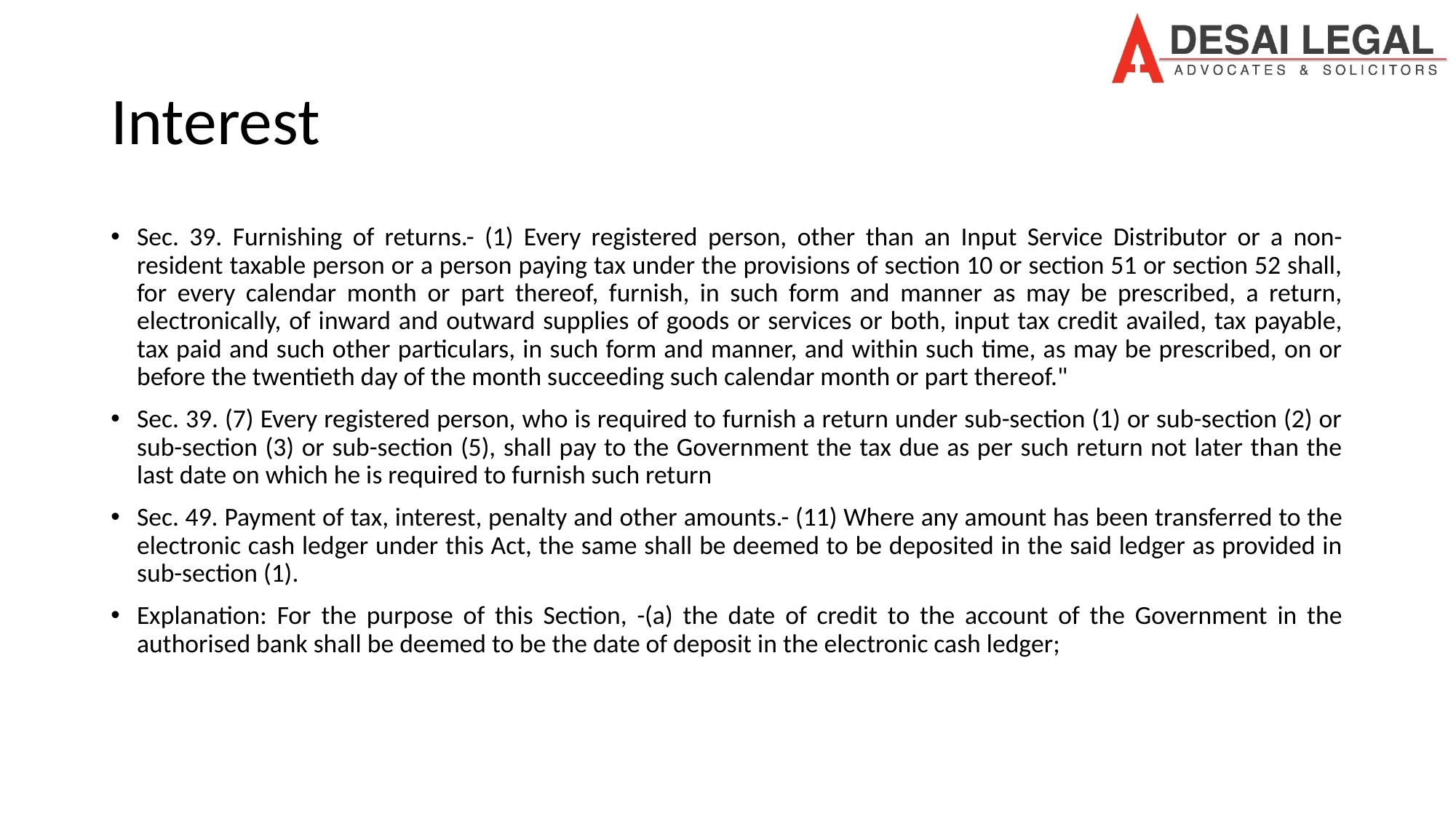

# Interest
Sec. 39. Furnishing of returns.- (1) Every registered person, other than an Input Service Distributor or a non-resident taxable person or a person paying tax under the provisions of section 10 or section 51 or section 52 shall, for every calendar month or part thereof, furnish, in such form and manner as may be prescribed, a return, electronically, of inward and outward supplies of goods or services or both, input tax credit availed, tax payable, tax paid and such other particulars, in such form and manner, and within such time, as may be prescribed, on or before the twentieth day of the month succeeding such calendar month or part thereof."
Sec. 39. (7) Every registered person, who is required to furnish a return under sub-section (1) or sub-section (2) or sub-section (3) or sub-section (5), shall pay to the Government the tax due as per such return not later than the last date on which he is required to furnish such return
Sec. 49. Payment of tax, interest, penalty and other amounts.- (11) Where any amount has been transferred to the electronic cash ledger under this Act, the same shall be deemed to be deposited in the said ledger as provided in sub-section (1).
Explanation: For the purpose of this Section, -(a) the date of credit to the account of the Government in the authorised bank shall be deemed to be the date of deposit in the electronic cash ledger;